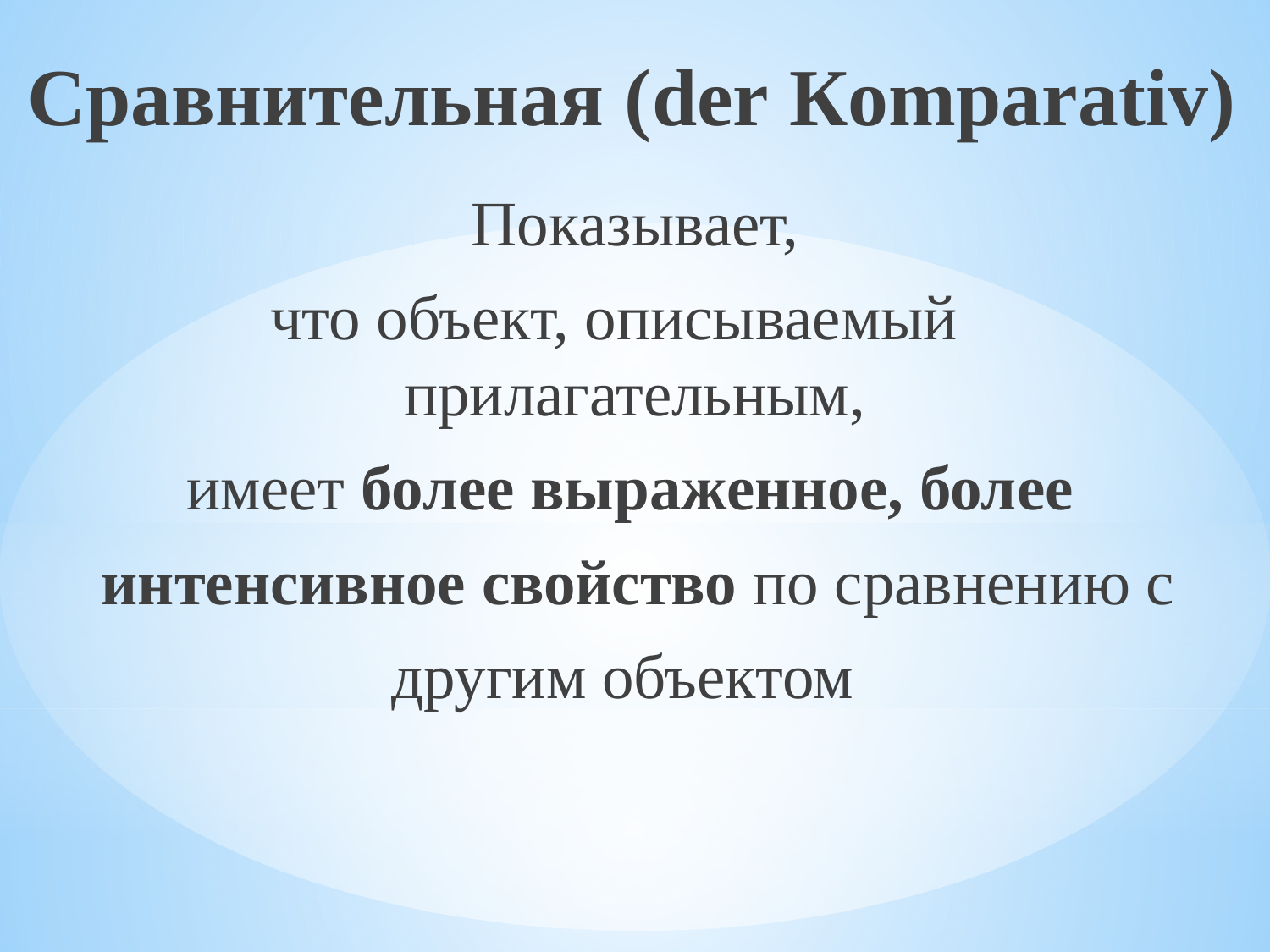

Сравнительная (der Кomparativ)
 Показывает,
что объект, описываемый    прилагательным,
имеет более выраженное, более
интенсивное свойство по сравнению с
 другим объектом